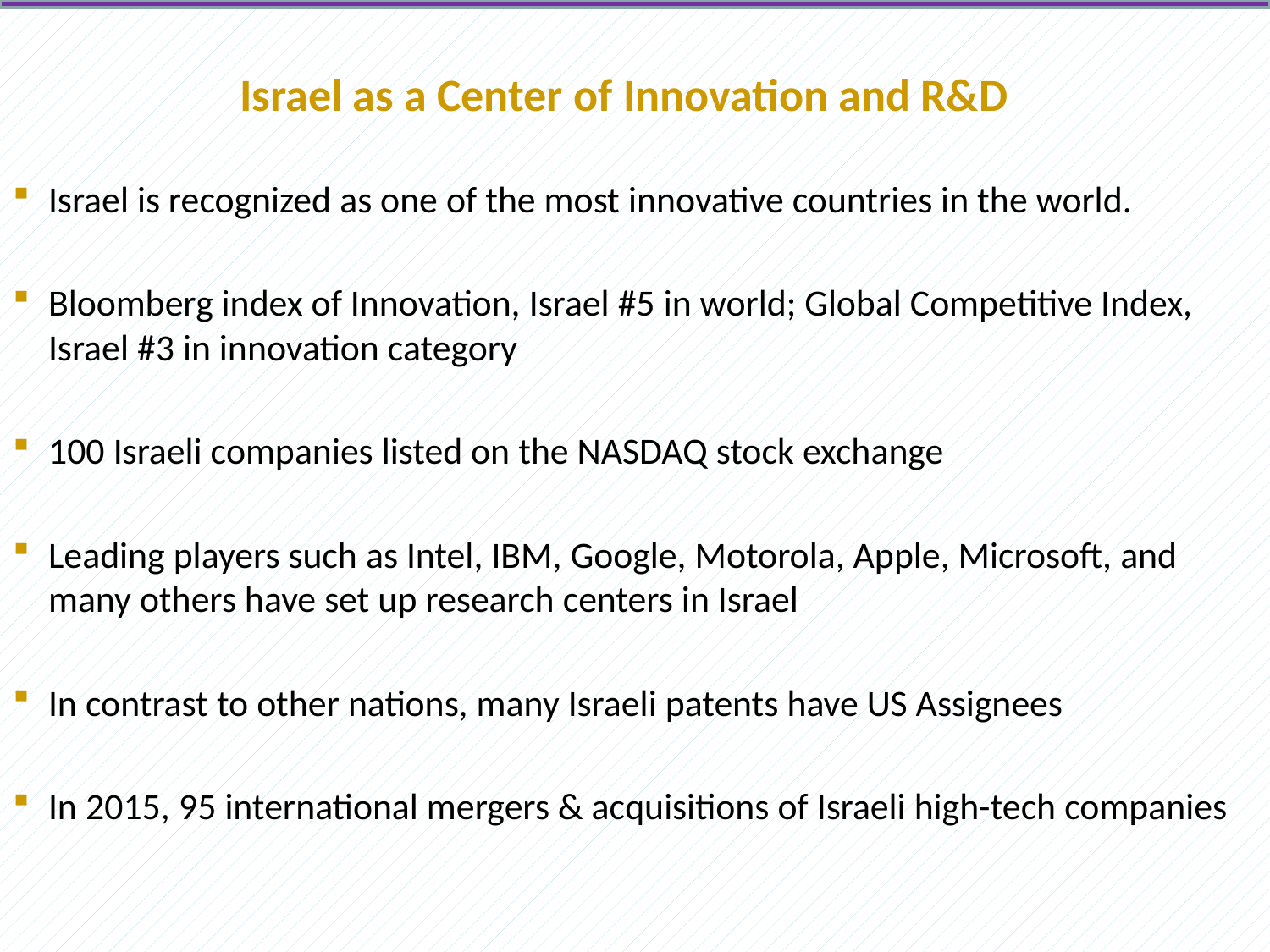

# Israel as a Center of Innovation and R&D
Israel is recognized as one of the most innovative countries in the world.

Bloomberg index of Innovation, Israel #5 in world; Global Competitive Index, Israel #3 in innovation category

100 Israeli companies listed on the NASDAQ stock exchange

Leading players such as Intel, IBM, Google, Motorola, Apple, Microsoft, and many others have set up research centers in Israel

In contrast to other nations, many Israeli patents have US Assignees

In 2015, 95 international mergers & acquisitions of Israeli high-tech companies